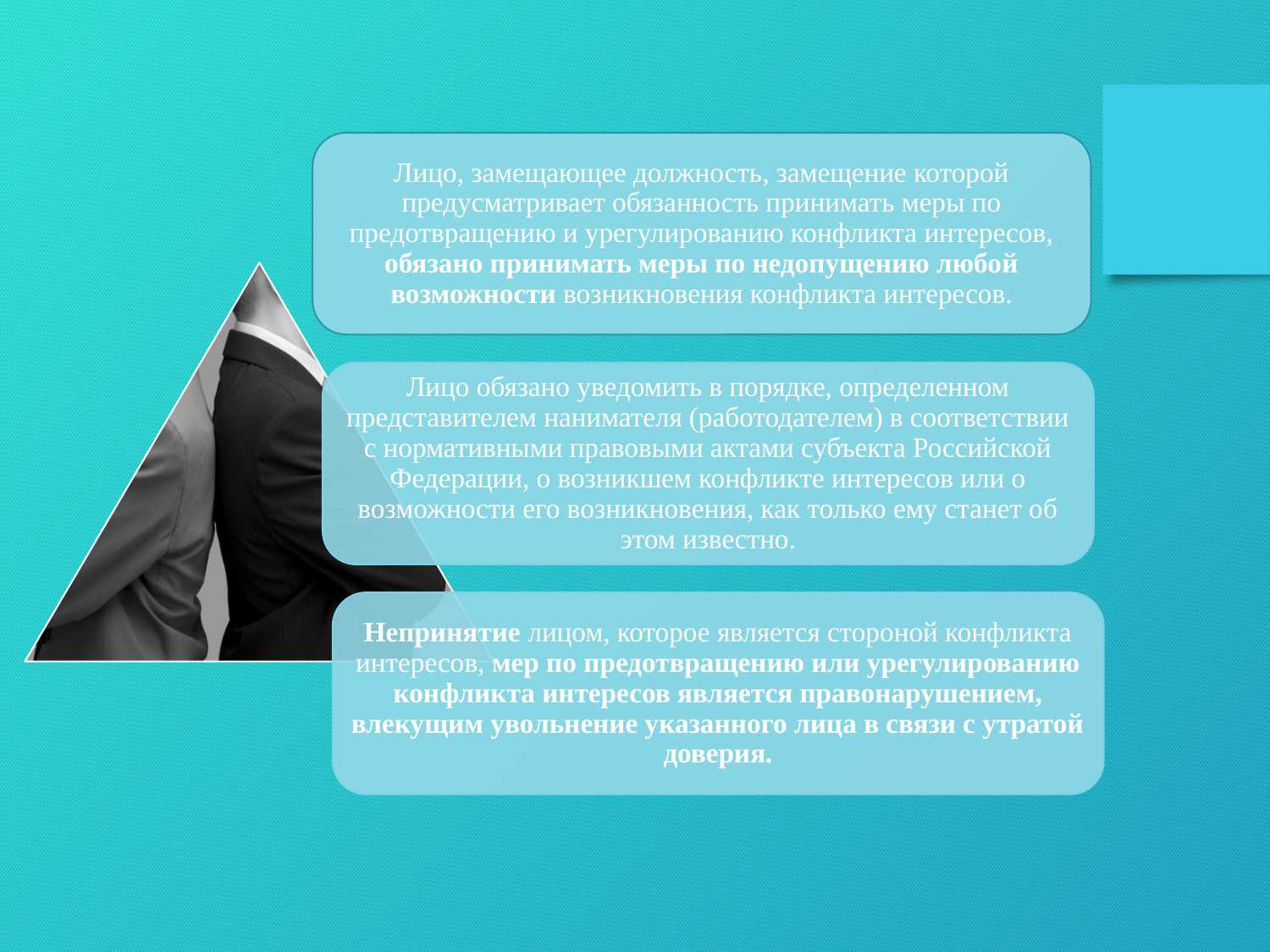

Лицо, замещающее должность, замещение которой предусматривает обязанность принимать меры по предотвращению и урегулированию конфликта интересов, обязано принимать меры по недопущению любой возможности возникновения конфликта интересов.
Лицо обязано уведомить в порядке, определенном представителем нанимателя (работодателем) в соответствии с нормативными правовыми актами субъекта Российской Федерации, о возникшем конфликте интересов или о возможности его возникновения, как только ему станет об этом известно.
Непринятие лицом, которое является стороной конфликта интересов, мер по предотвращению или урегулированию конфликта интересов является правонарушением, влекущим увольнение указанного лица в связи с утратой доверия.